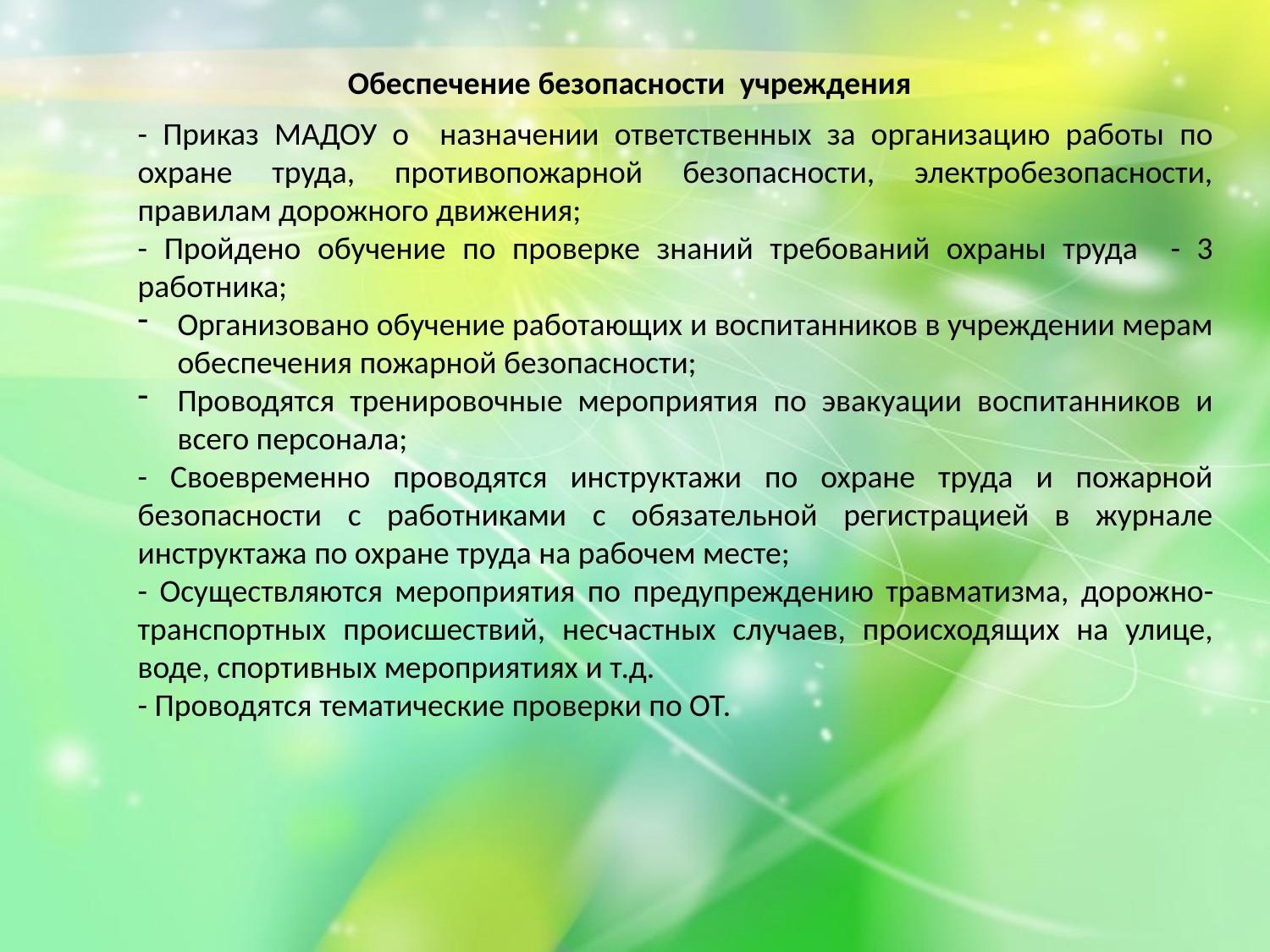

Обеспечение безопасности  учреждения
- Приказ МАДОУ о  назначении ответственных за организацию работы по охране труда, противопожарной безопасности, электробезопасности, правилам дорожного движения;
- Пройдено обучение по проверке знаний требований охраны труда  - 3 работника;
Организовано обучение работающих и воспитанников в учреждении мерам обеспечения пожарной безопасности;
Проводятся тренировочные мероприятия по эвакуации воспитанников и всего персонала;
- Своевременно проводятся инструктажи по охране труда и пожарной безопасности с работниками с обязательной регистрацией в журнале инструктажа по охране труда на рабочем месте;
- Осуществляются мероприятия по предупреждению травматизма, дорожно-транспортных происшествий, несчастных случаев, происходящих на улице, воде, спортивных мероприятиях и т.д.
- Проводятся тематические проверки по ОТ.